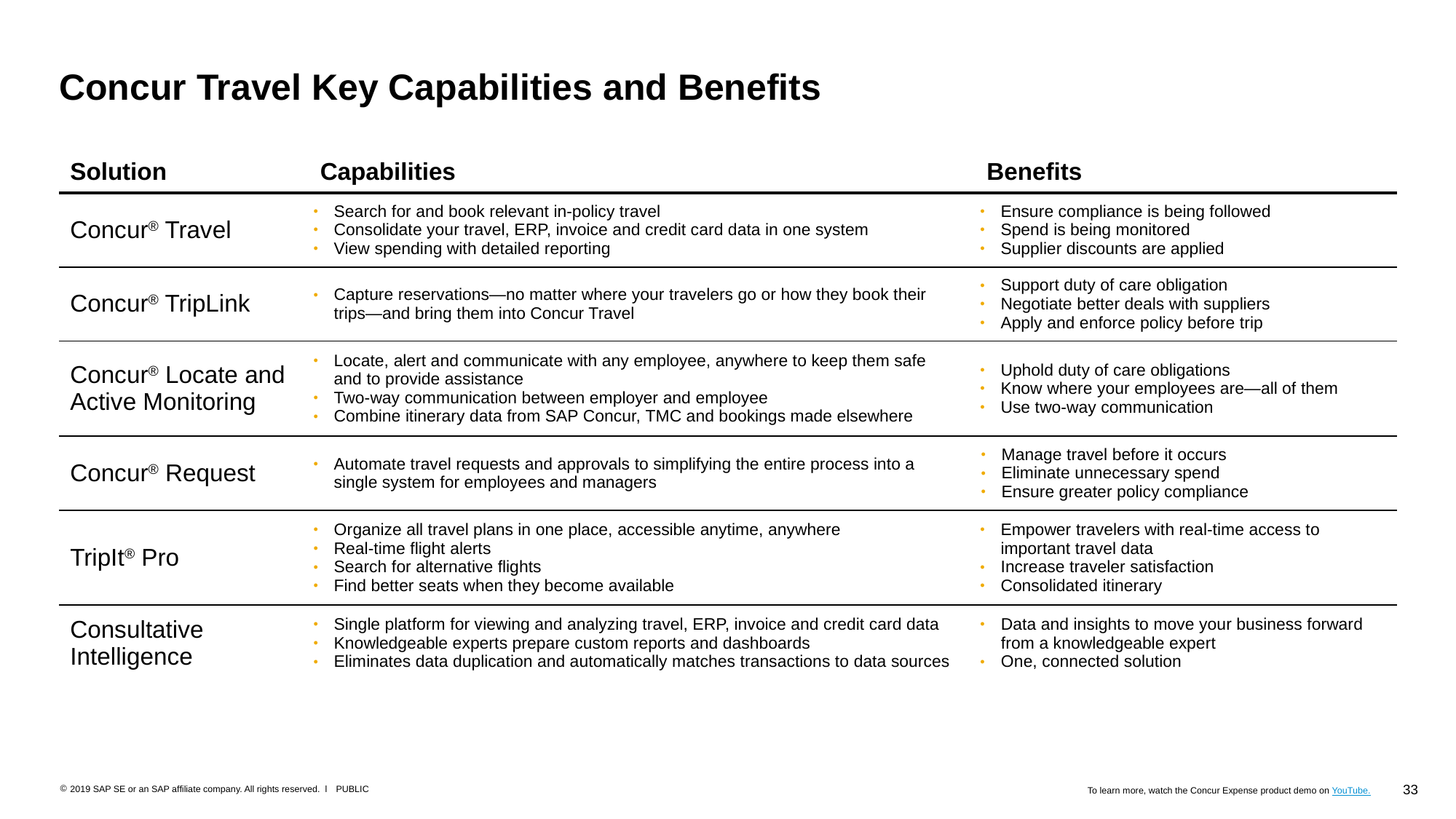

# Concur Travel Key Capabilities and Benefits
| Solution | Capabilities | Benefits |
| --- | --- | --- |
| Concur® Travel | Search for and book relevant in-policy travel Consolidate your travel, ERP, invoice and credit card data in one system View spending with detailed reporting | Ensure compliance is being followed Spend is being monitored Supplier discounts are applied |
| Concur® TripLink | Capture reservations—no matter where your travelers go or how they book their trips—and bring them into Concur Travel | Support duty of care obligation Negotiate better deals with suppliers Apply and enforce policy before trip |
| Concur® Locate and Active Monitoring | Locate, alert and communicate with any employee, anywhere to keep them safe and to provide assistance Two-way communication between employer and employee Combine itinerary data from SAP Concur, TMC and bookings made elsewhere | Uphold duty of care obligations Know where your employees are—all of them Use two-way communication |
| Concur® Request | Automate travel requests and approvals to simplifying the entire process into a single system for employees and managers | Manage travel before it occurs Eliminate unnecessary spend Ensure greater policy compliance |
| TripIt® Pro | Organize all travel plans in one place, accessible anytime, anywhere Real-time flight alerts Search for alternative flights Find better seats when they become available | Empower travelers with real-time access to important travel data Increase traveler satisfaction Consolidated itinerary |
| Consultative Intelligence | Single platform for viewing and analyzing travel, ERP, invoice and credit card data Knowledgeable experts prepare custom reports and dashboards Eliminates data duplication and automatically matches transactions to data sources | Data and insights to move your business forward from a knowledgeable expert One, connected solution |
To learn more, watch the Concur Expense product demo on YouTube.